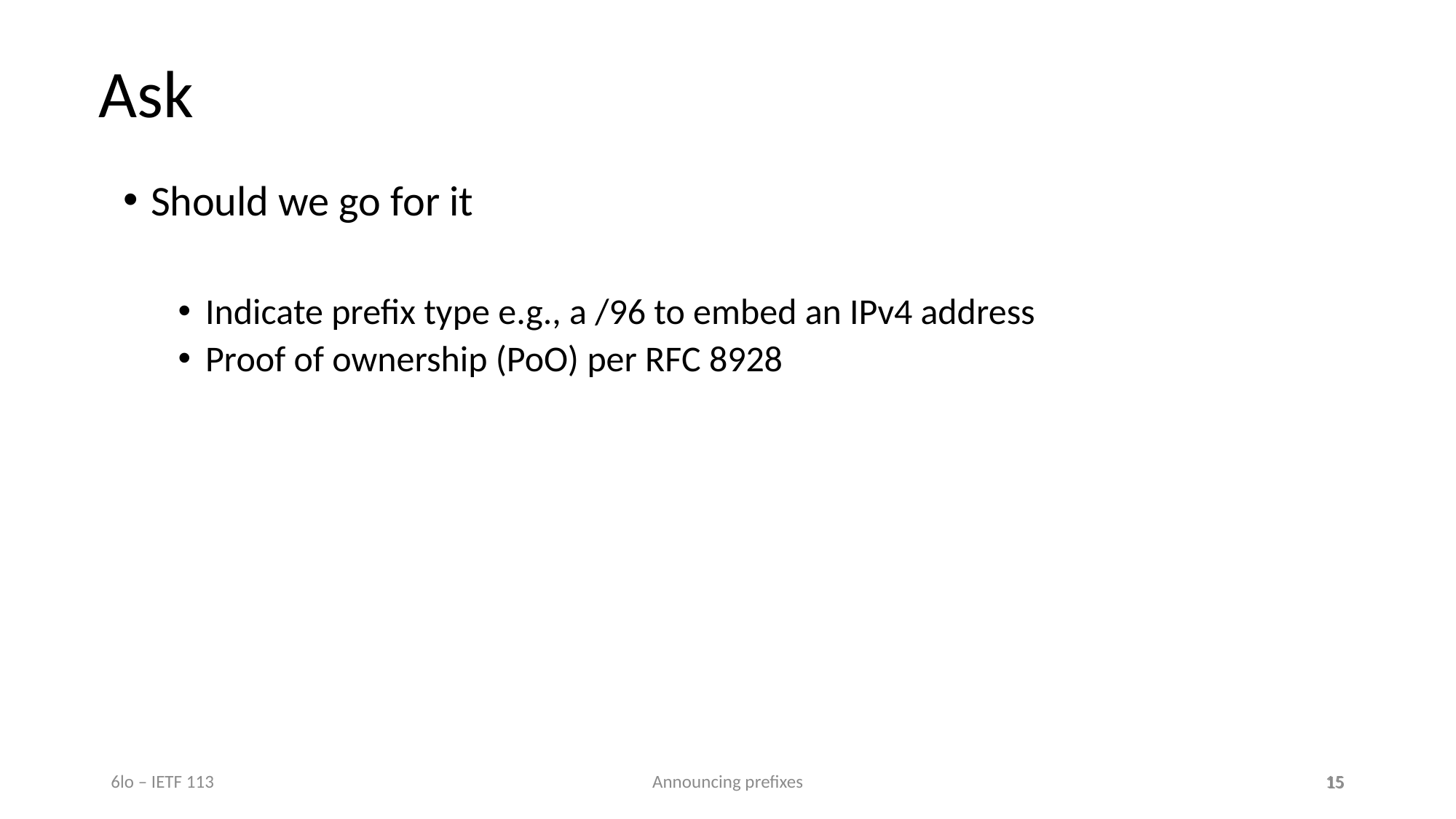

# Ask
Should we go for it

Indicate prefix type e.g., a /96 to embed an IPv4 address
Proof of ownership (PoO) per RFC 8928